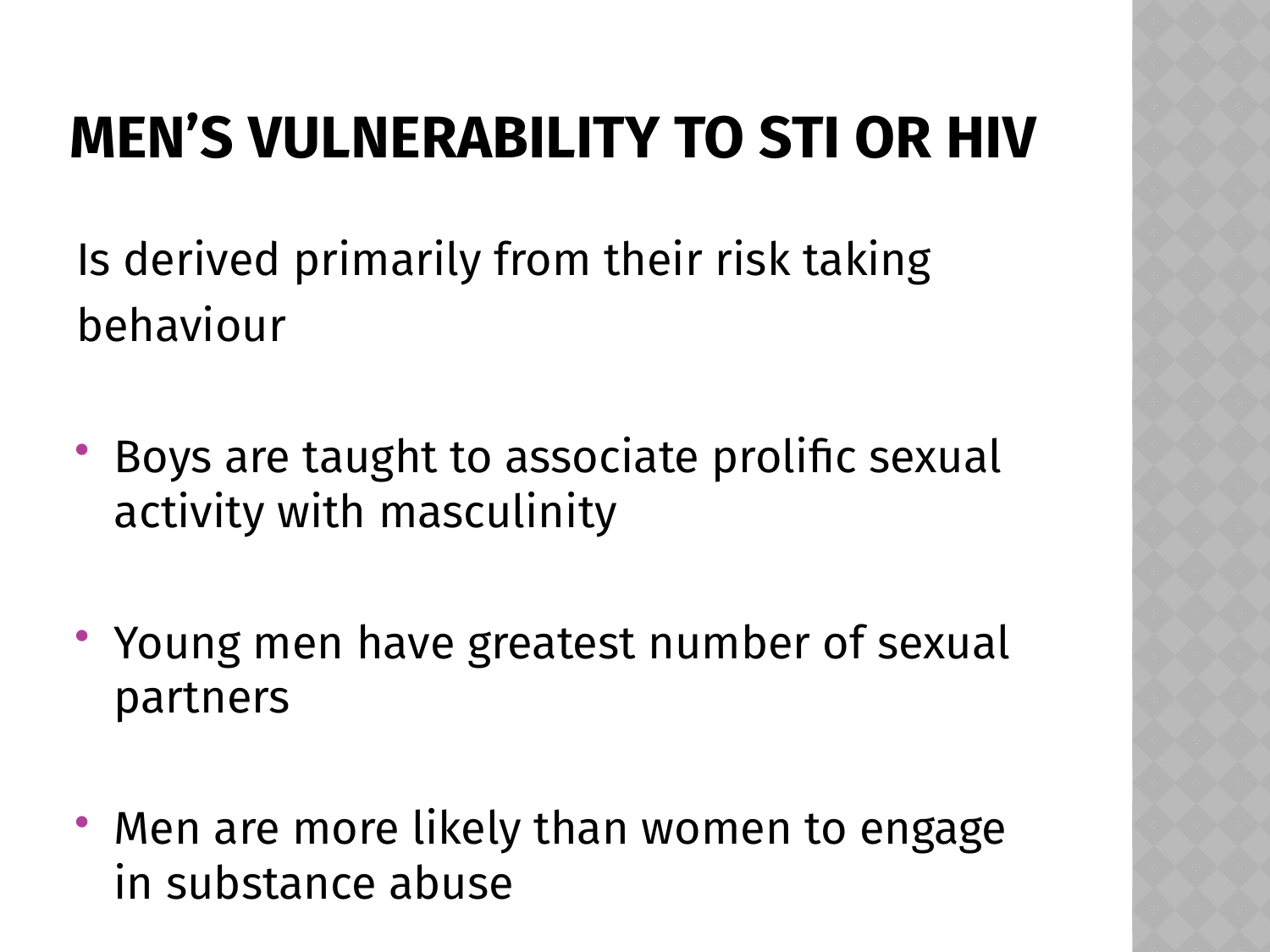

# Men’s vulnerability to STI or HIV
Is derived primarily from their risk taking
behaviour

Boys are taught to associate prolific sexual activity with masculinity

Young men have greatest number of sexual partners

Men are more likely than women to engage in substance abuse